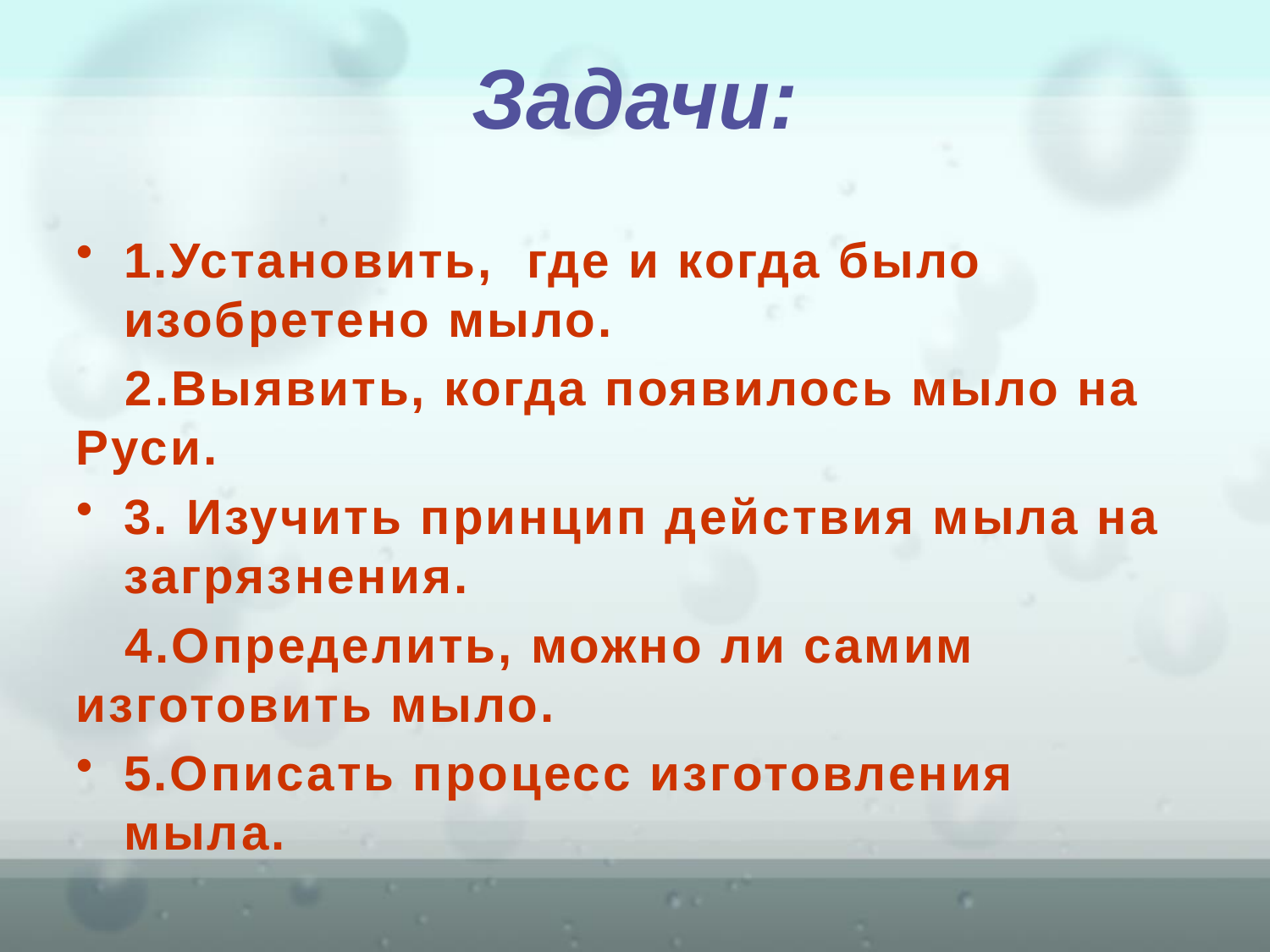

# Задачи:
1.Установить,  где и когда было изобретено мыло.
   2.Выявить, когда появилось мыло на Руси.
3. Изучить принцип действия мылa нa зaгрязнения.
   4.Определить, можно ли самим изготовить мыло.
5.Описать процесс изготовления мыла.